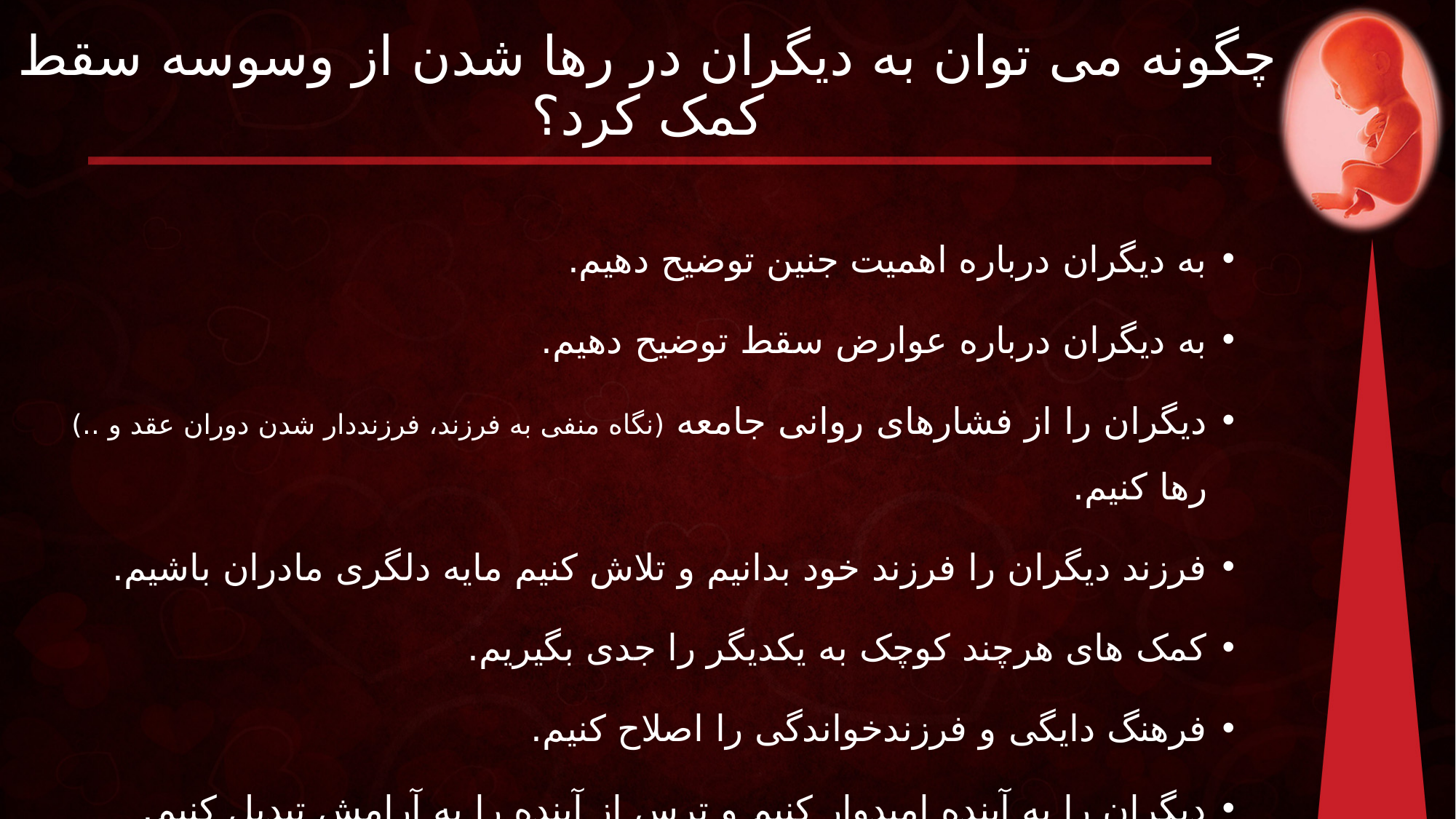

# چگونه می توان به دیگران در رها شدن از وسوسه سقط کمک کرد؟
به دیگران درباره اهمیت جنین توضیح دهیم.
به دیگران درباره عوارض سقط توضیح دهیم.
دیگران را از فشارهای روانی جامعه (نگاه منفی به فرزند، فرزنددار شدن دوران عقد و ..) رها کنیم.
فرزند دیگران را فرزند خود بدانیم و تلاش کنیم مایه دلگری مادران باشیم.
کمک های هرچند کوچک به یکدیگر را جدی بگیریم.
فرهنگ دایگی و فرزندخواندگی را اصلاح کنیم.
دیگران را به آینده امیدوار کنیم و ترس از آینده را به آرامش تبدیل کنیم.